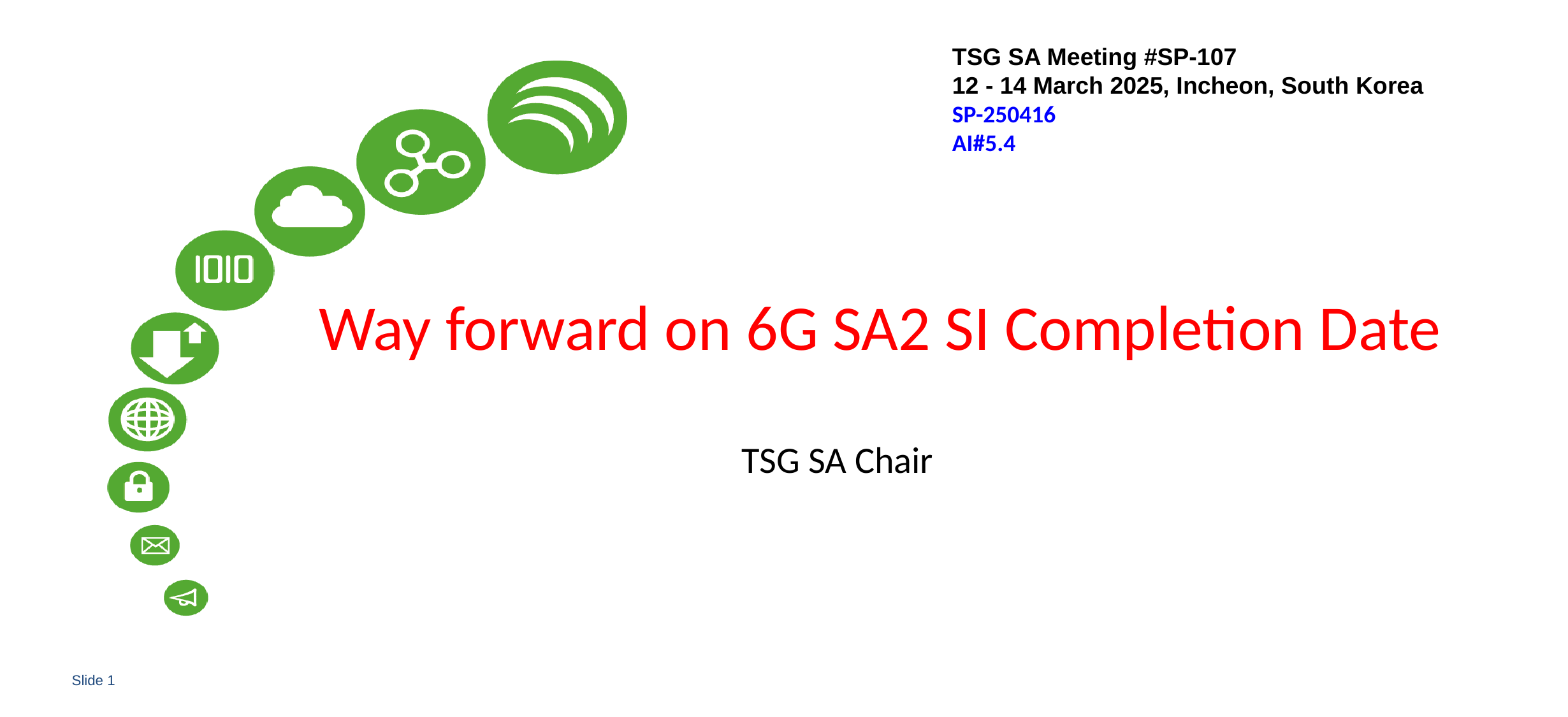

TSG SA Meeting #SP-107
12 - 14 March 2025, Incheon, South Korea
SP-250416
AI#5.4
# Way forward on 6G SA2 SI Completion Date
TSG SA Chair